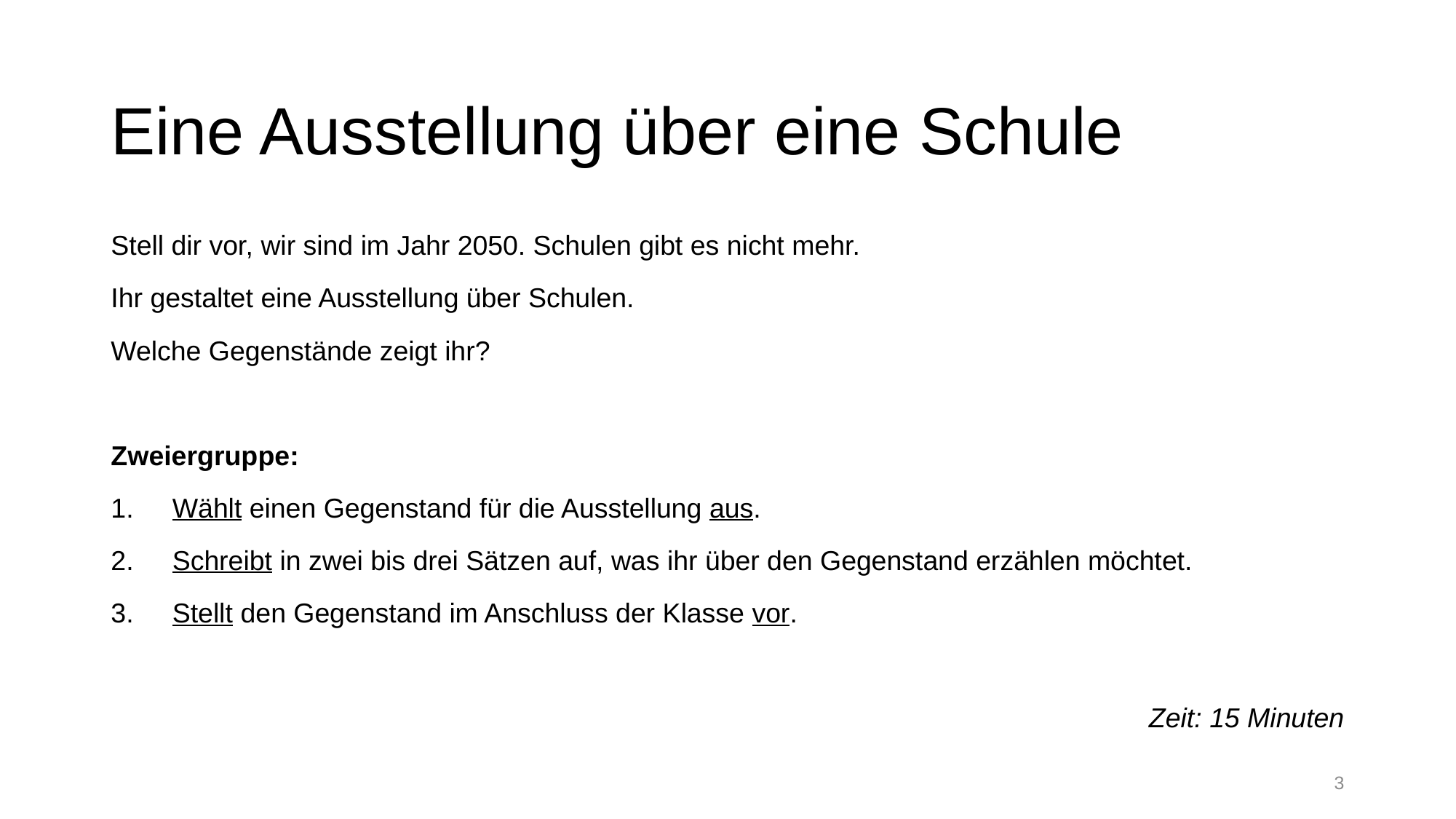

# Eine Ausstellung über eine Schule
Stell dir vor, wir sind im Jahr 2050. Schulen gibt es nicht mehr.
Ihr gestaltet eine Ausstellung über Schulen.
Welche Gegenstände zeigt ihr?

Zweiergruppe:
Wählt einen Gegenstand für die Ausstellung aus.
Schreibt in zwei bis drei Sätzen auf, was ihr über den Gegenstand erzählen möchtet.
Stellt den Gegenstand im Anschluss der Klasse vor.

Zeit: 15 Minuten
3